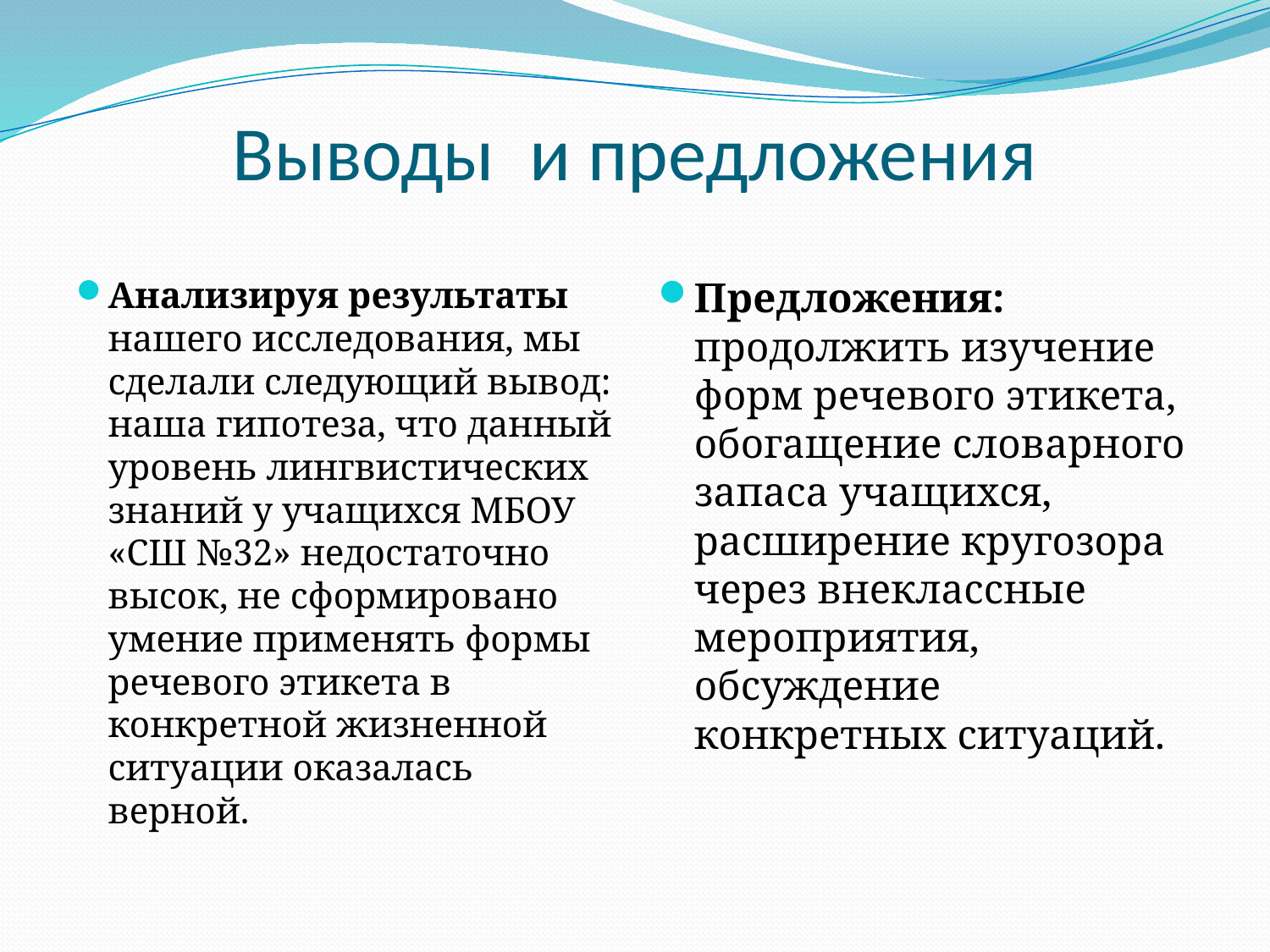

# Выводы  и предложения
Анализируя результаты нашего исследования, мы сделали следующий вывод: наша гипотеза, что данный уровень лингвистических знаний у учащихся МБОУ «СШ №32» недостаточно высок, не сформировано умение применять формы речевого этикета в конкретной жизненной ситуации оказалась верной.

Предложения: продолжить изучение форм речевого этикета, обогащение словарного запаса учащихся, расширение кругозора через внеклассные мероприятия, обсуждение конкретных ситуаций.